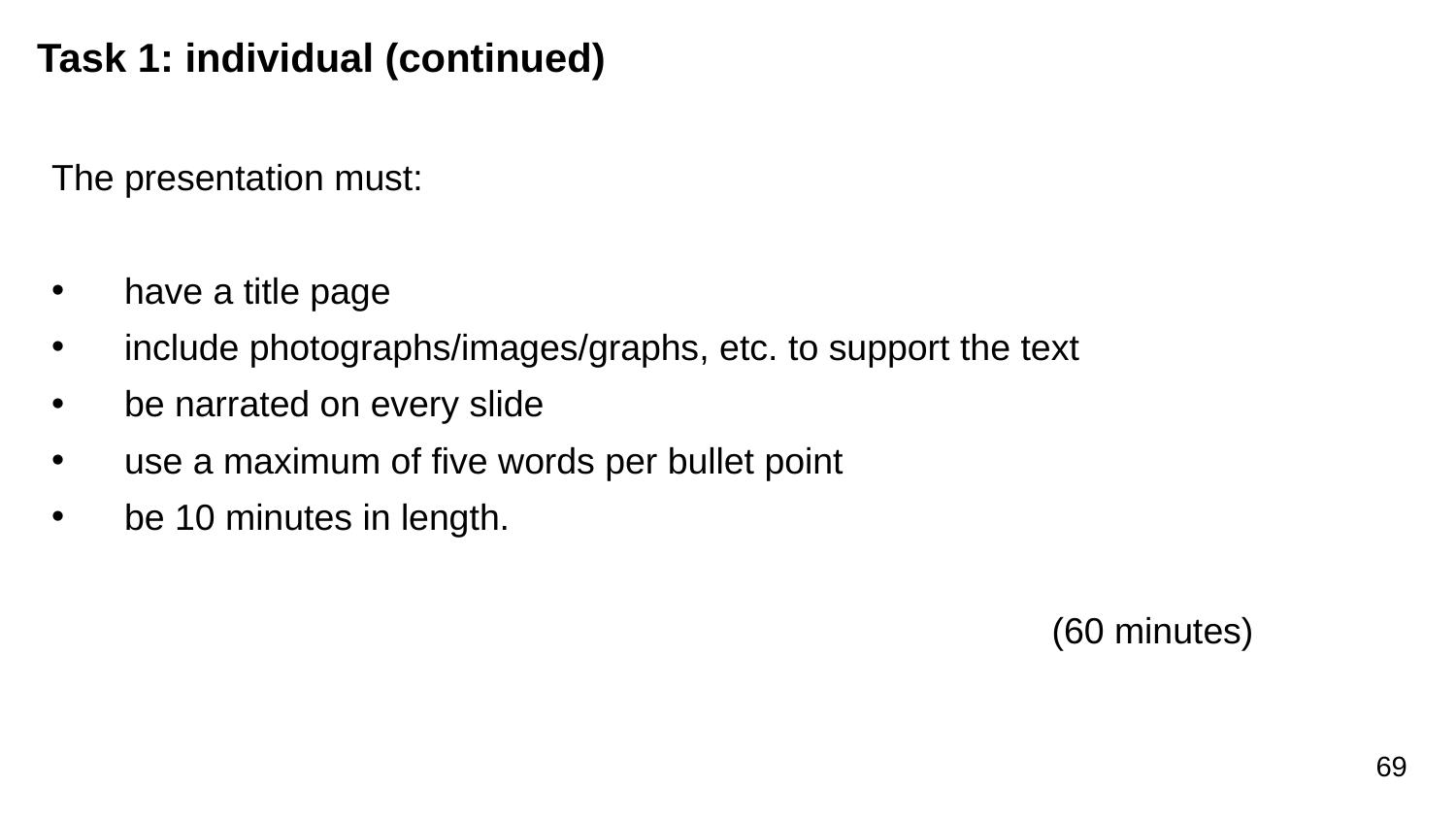

# Task 1: individual (continued)
The presentation must:

have a title page
include photographs/images/graphs, etc. to support the text
be narrated on every slide
use a maximum of five words per bullet point
be 10 minutes in length.

(60 minutes)

69